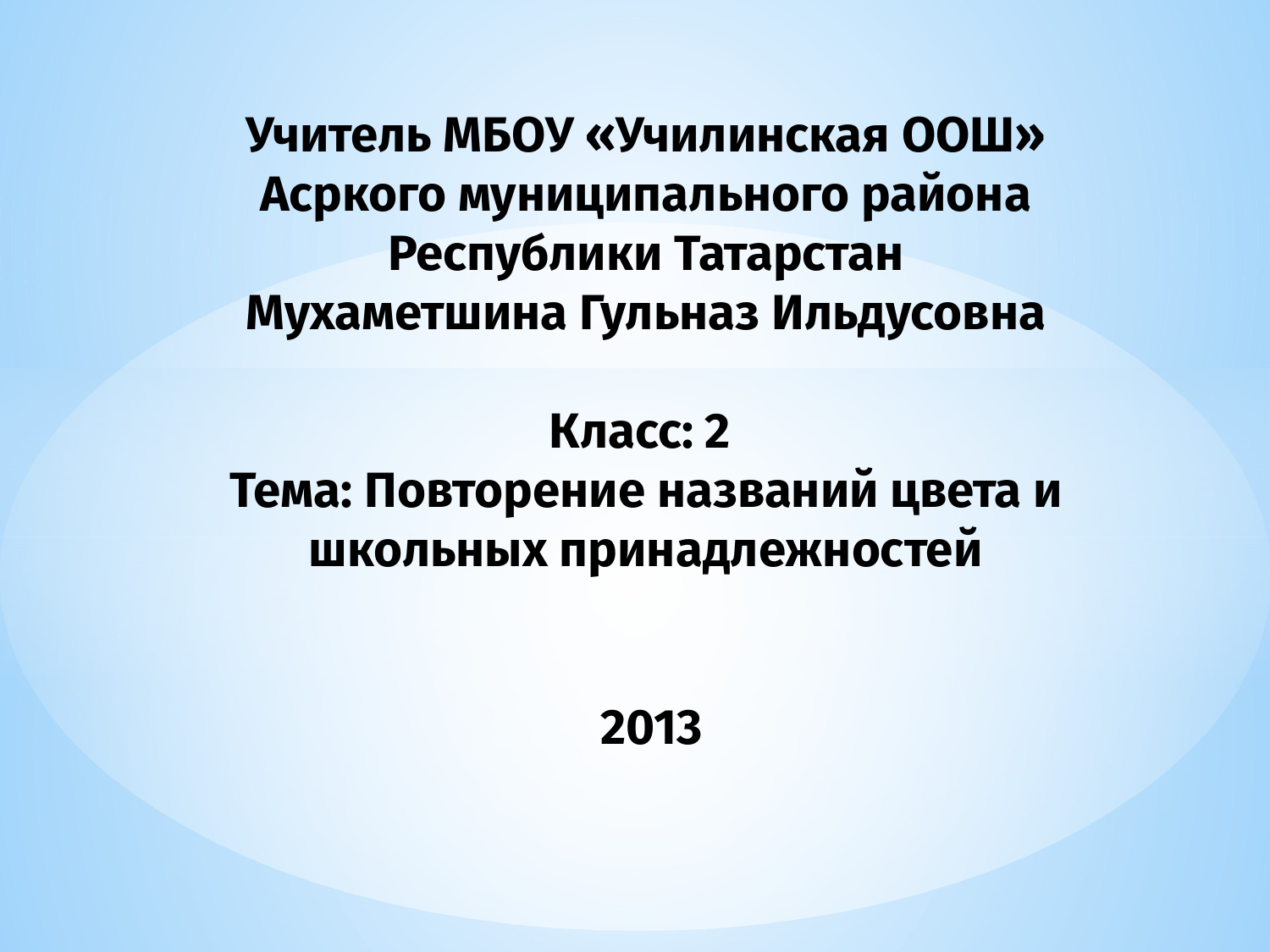

# Учитель МБОУ «Училинская ООШ» Асркого муниципального района Республики Татарстан Мухаметшина Гульназ Ильдусовна Класс: 2 Тема: Повторение названий цвета и школьных принадлежностей 2013